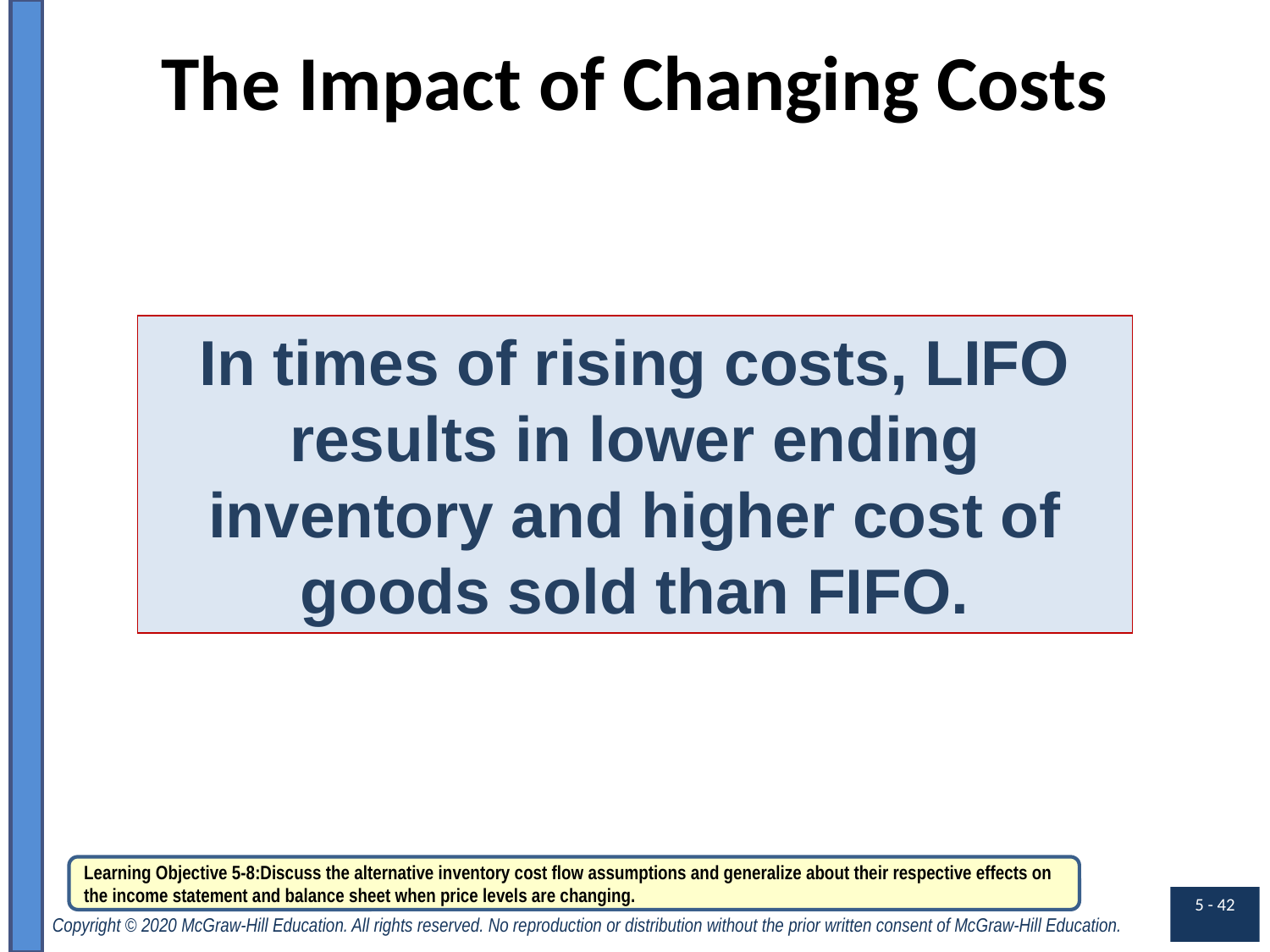

# The Impact of Changing Costs
In times of rising costs, LIFO results in lower ending inventory and higher cost of goods sold than FIFO.
Learning Objective 5-8:Discuss the alternative inventory cost flow assumptions and generalize about their respective effects on the income statement and balance sheet when price levels are changing.